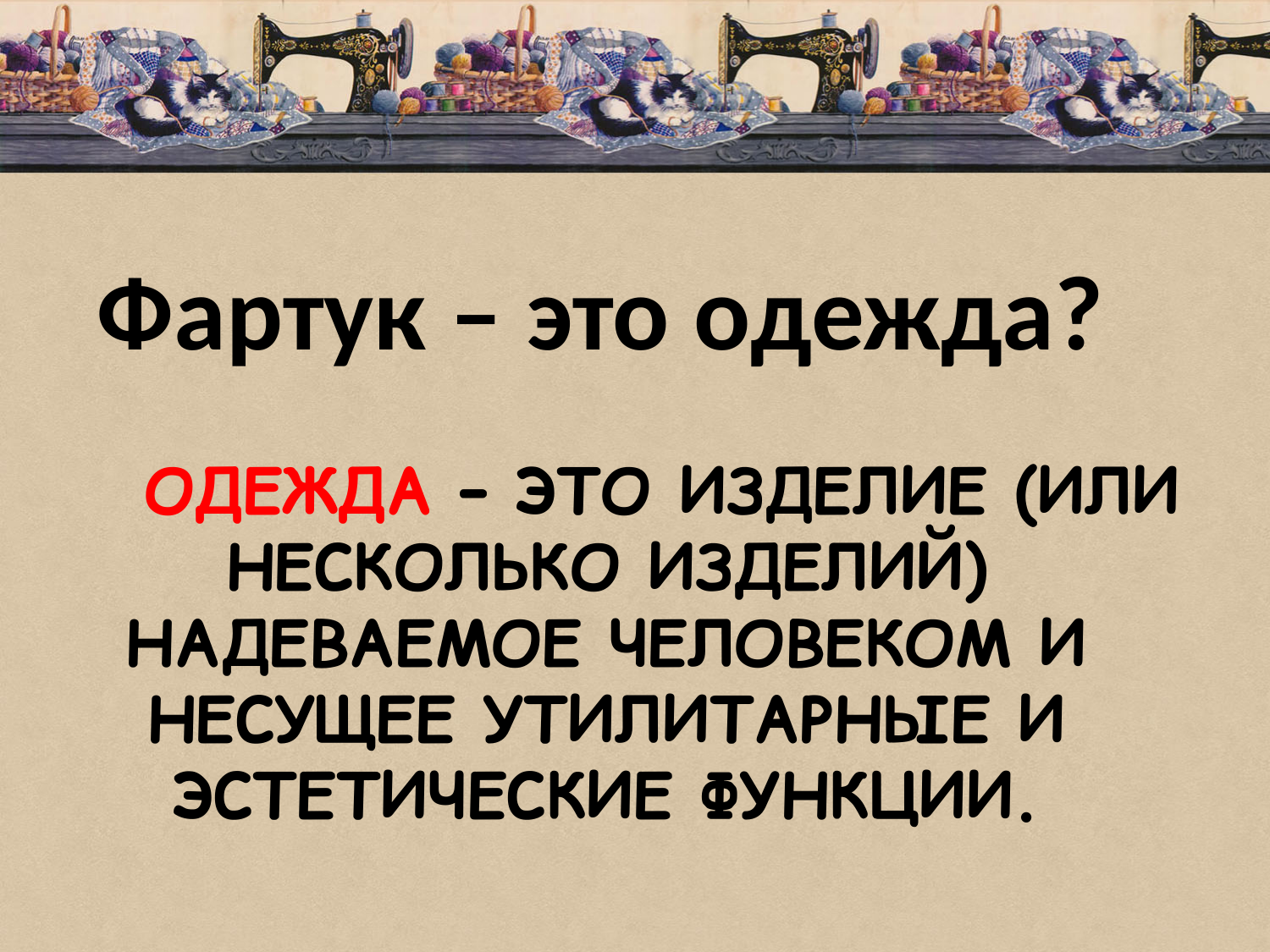

Фартук – это одежда?
# Одежда – это изделие (или несколько изделий) надеваемое человеком и несущее утилитарные и эстетические функции.